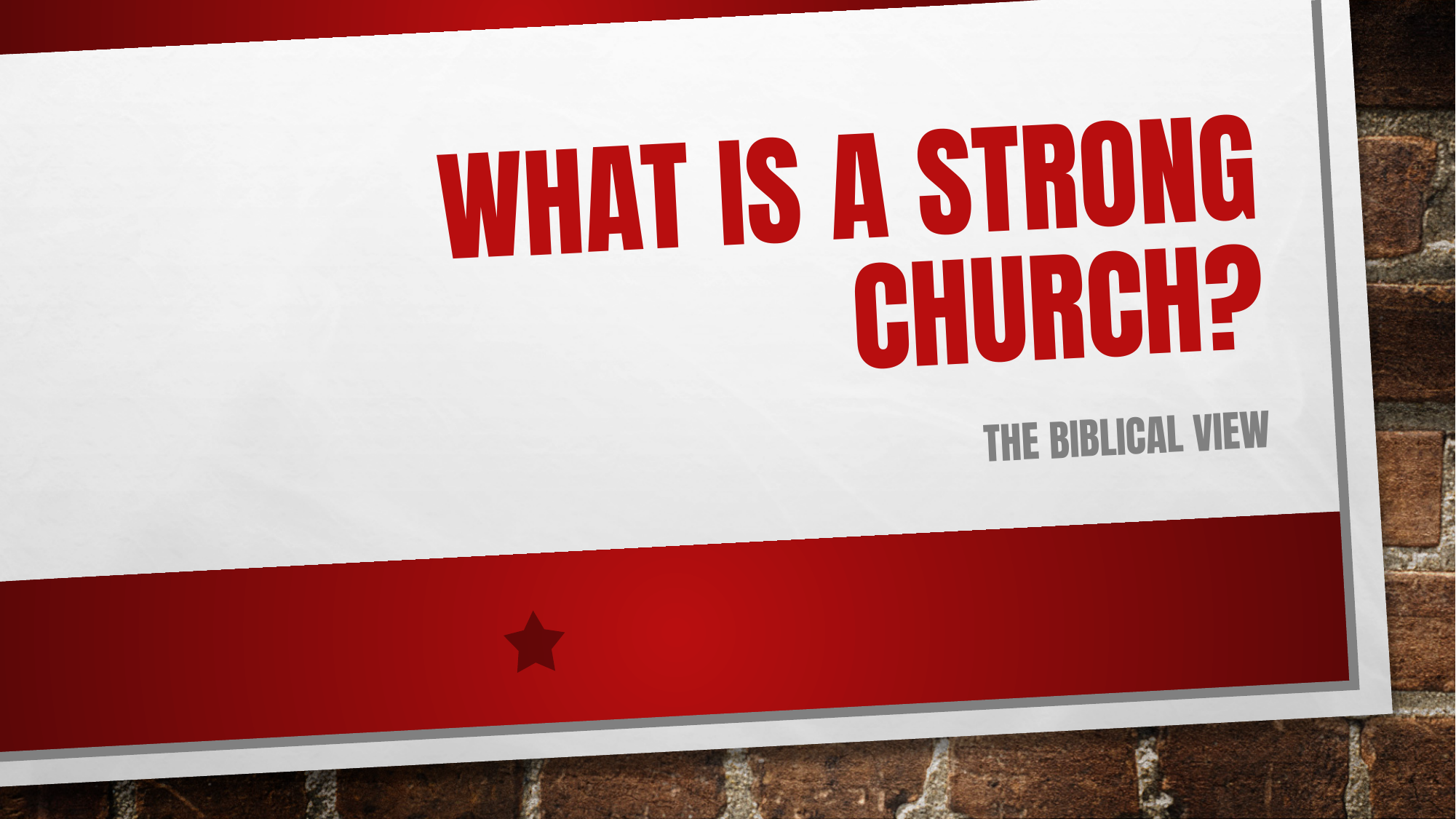

# What is a strong church?
The Biblical View